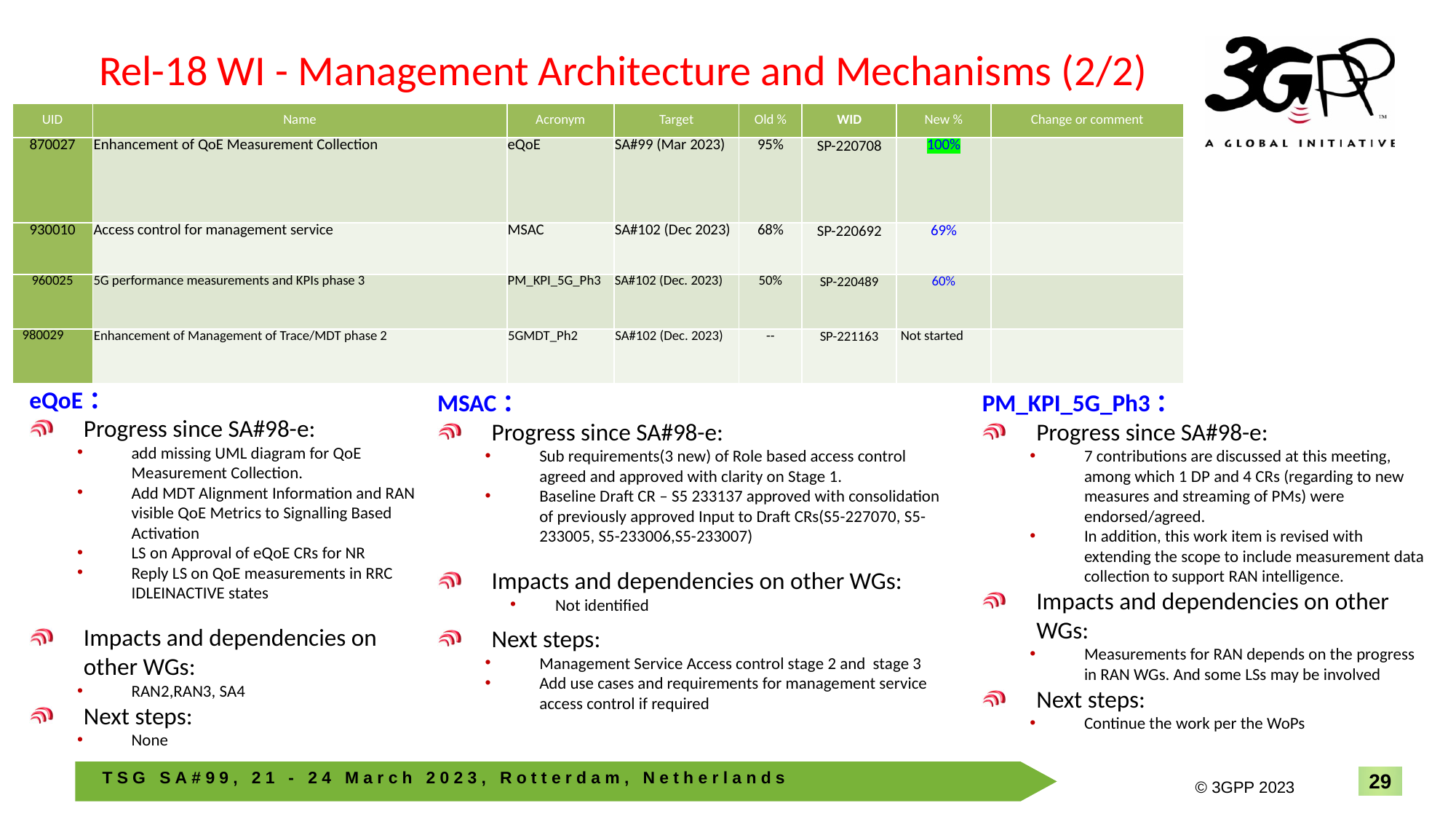

# Rel-18 WI - Management Architecture and Mechanisms (2/2)
| UID | Name | Acronym | Target | Old % | WID | New % | Change or comment |
| --- | --- | --- | --- | --- | --- | --- | --- |
| 870027 | Enhancement of QoE Measurement Collection | eQoE | SA#99 (Mar 2023) | 95% | SP-220708 | 100% |  |
| 930010 | Access control for management service | MSAC | SA#102 (Dec 2023) | 68% | SP-220692 | 69% |  |
| 960025 | 5G performance measurements and KPIs phase 3 | PM\_KPI\_5G\_Ph3 | SA#102 (Dec. 2023) | 50% | SP-220489 | 60% |  |
| 980029 | Enhancement of Management of Trace/MDT phase 2 | 5GMDT\_Ph2 | SA#102 (Dec. 2023) | -- | SP-221163 | Not started |  |
eQoE：
Progress since SA#98-e:
add missing UML diagram for QoE Measurement Collection.
Add MDT Alignment Information and RAN visible QoE Metrics to Signalling Based Activation
LS on Approval of eQoE CRs for NR
Reply LS on QoE measurements in RRC IDLEINACTIVE states

Impacts and dependencies on other WGs:
RAN2,RAN3, SA4
Next steps:
None
MSAC：
Progress since SA#98-e:
Sub requirements(3 new) of Role based access control agreed and approved with clarity on Stage 1.
Baseline Draft CR – S5 233137 approved with consolidation of previously approved Input to Draft CRs(S5-227070, S5-233005, S5-233006,S5-233007)

Impacts and dependencies on other WGs:
Not identified
Next steps:
Management Service Access control stage 2 and  stage 3
Add use cases and requirements for management service access control if required

PM_KPI_5G_Ph3：
Progress since SA#98-e:
7 contributions are discussed at this meeting, among which 1 DP and 4 CRs (regarding to new measures and streaming of PMs) were endorsed/agreed.
In addition, this work item is revised with extending the scope to include measurement data collection to support RAN intelligence.
Impacts and dependencies on other WGs:
Measurements for RAN depends on the progress in RAN WGs. And some LSs may be involved
Next steps:
Continue the work per the WoPs